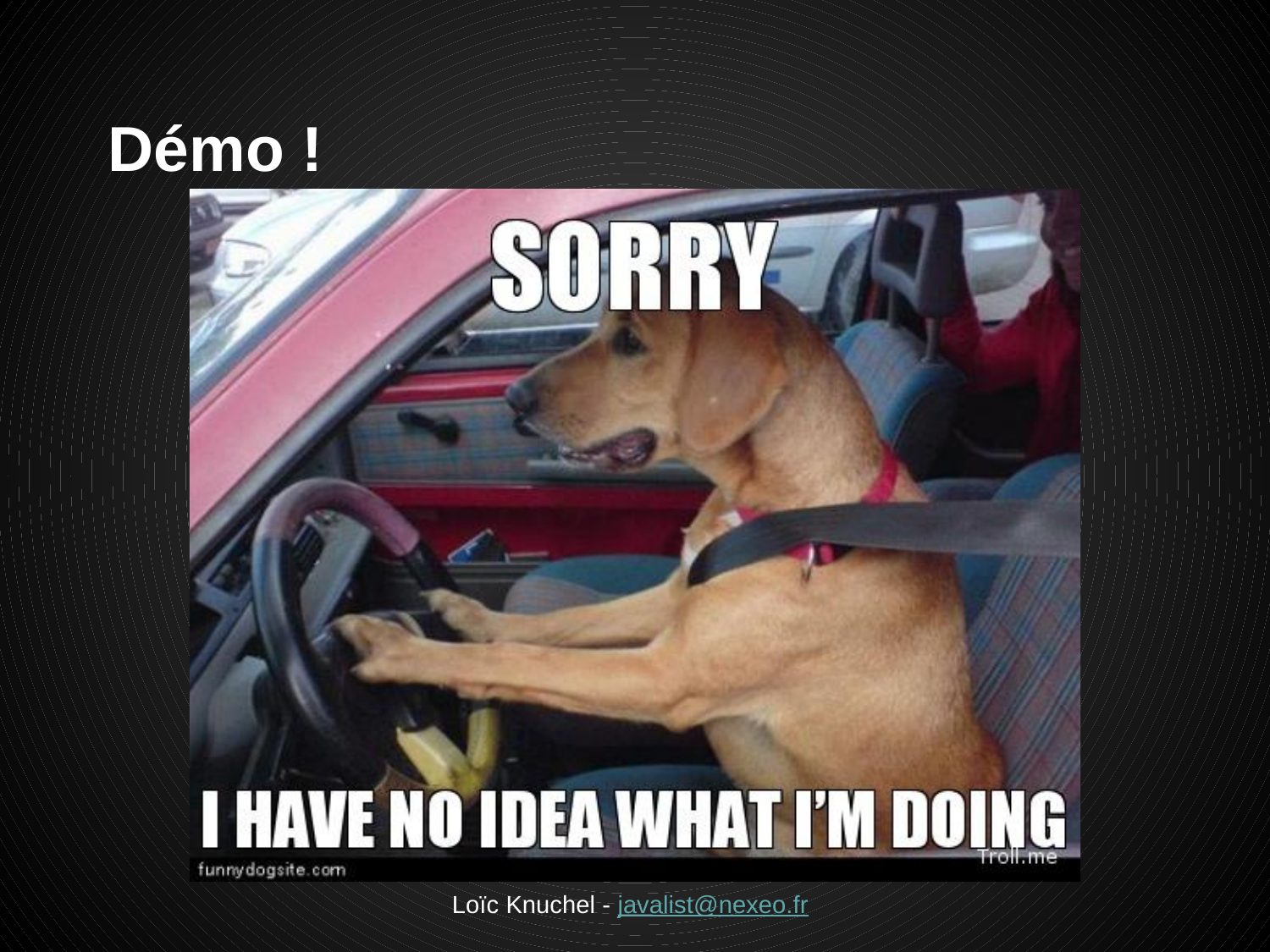

# Démo !

Loïc Knuchel - javalist@nexeo.fr